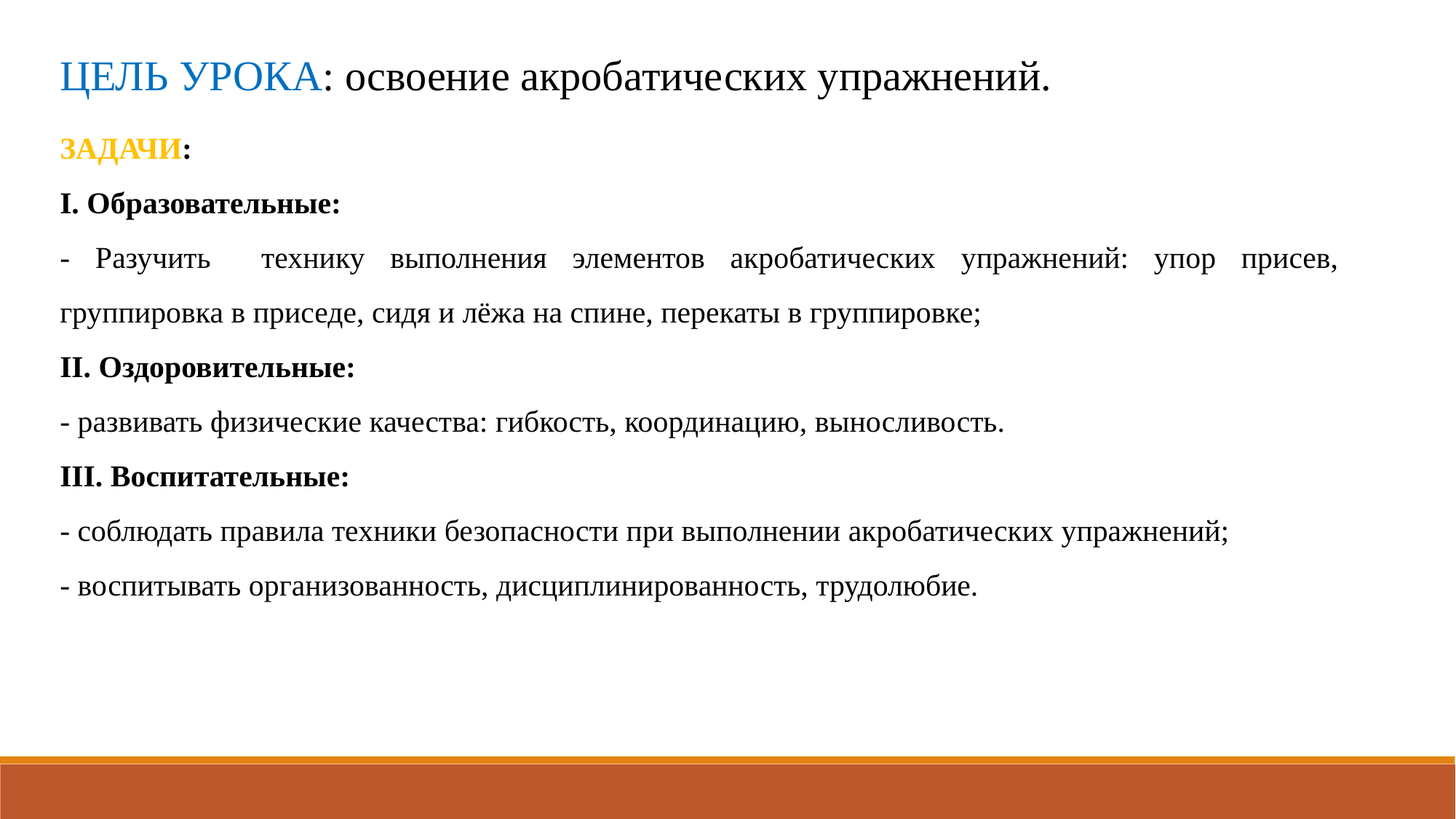

ЦЕЛЬ УРОКА: освоение акробатических упражнений.
ЗАДАЧИ:
I. Образовательные:
- Разучить  технику выполнения элементов акробатических упражнений: упор присев, группировка в приседе, сидя и лёжа на спине, перекаты в группировке;
II. Оздоровительные:
- развивать физические качества: гибкость, координацию, выносливость.
III. Воспитательные:
- соблюдать правила техники безопасности при выполнении акробатических упражнений;
- воспитывать организованность, дисциплинированность, трудолюбие.